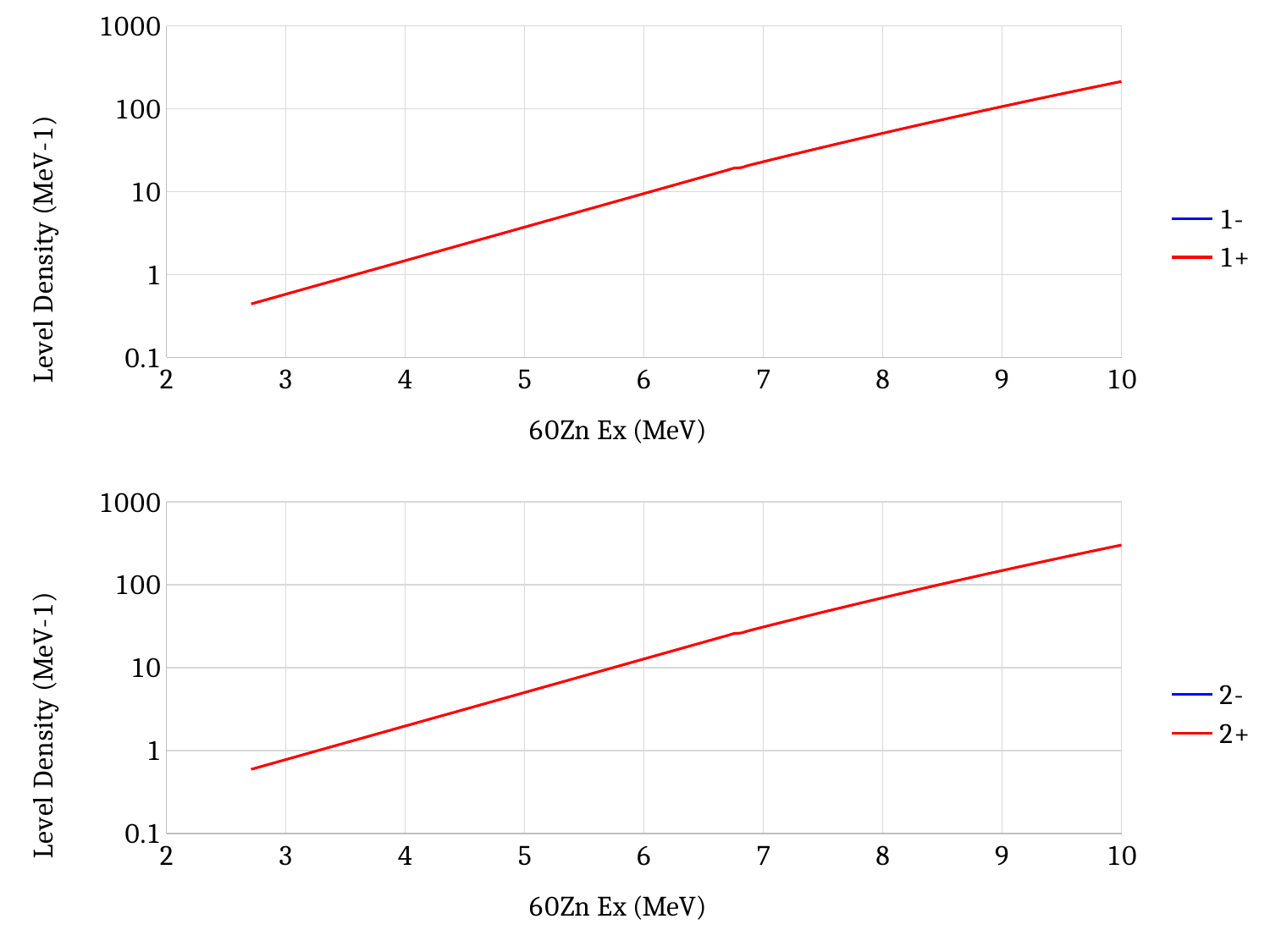

### Chart

| Category | 1- | 1+ |
|---|---|---|

### Chart

| Category | 2- | 2+ |
|---|---|---|